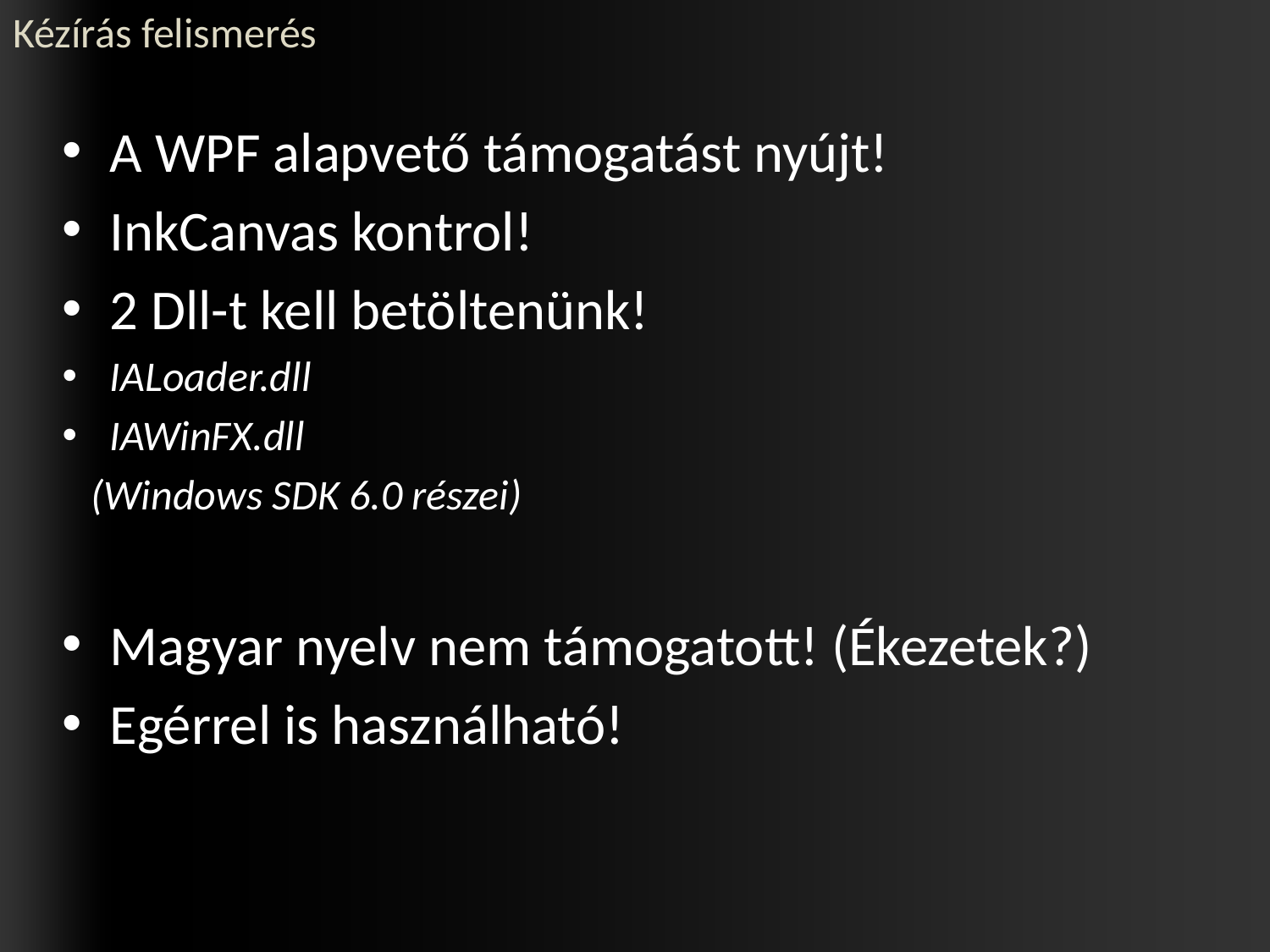

Kézírás felismerés
A WPF alapvető támogatást nyújt!
InkCanvas kontrol!
2 Dll-t kell betöltenünk!
IALoader.dll
IAWinFX.dll
   (Windows SDK 6.0 részei)

Magyar nyelv nem támogatott! (Ékezetek?)
Egérrel is használható!